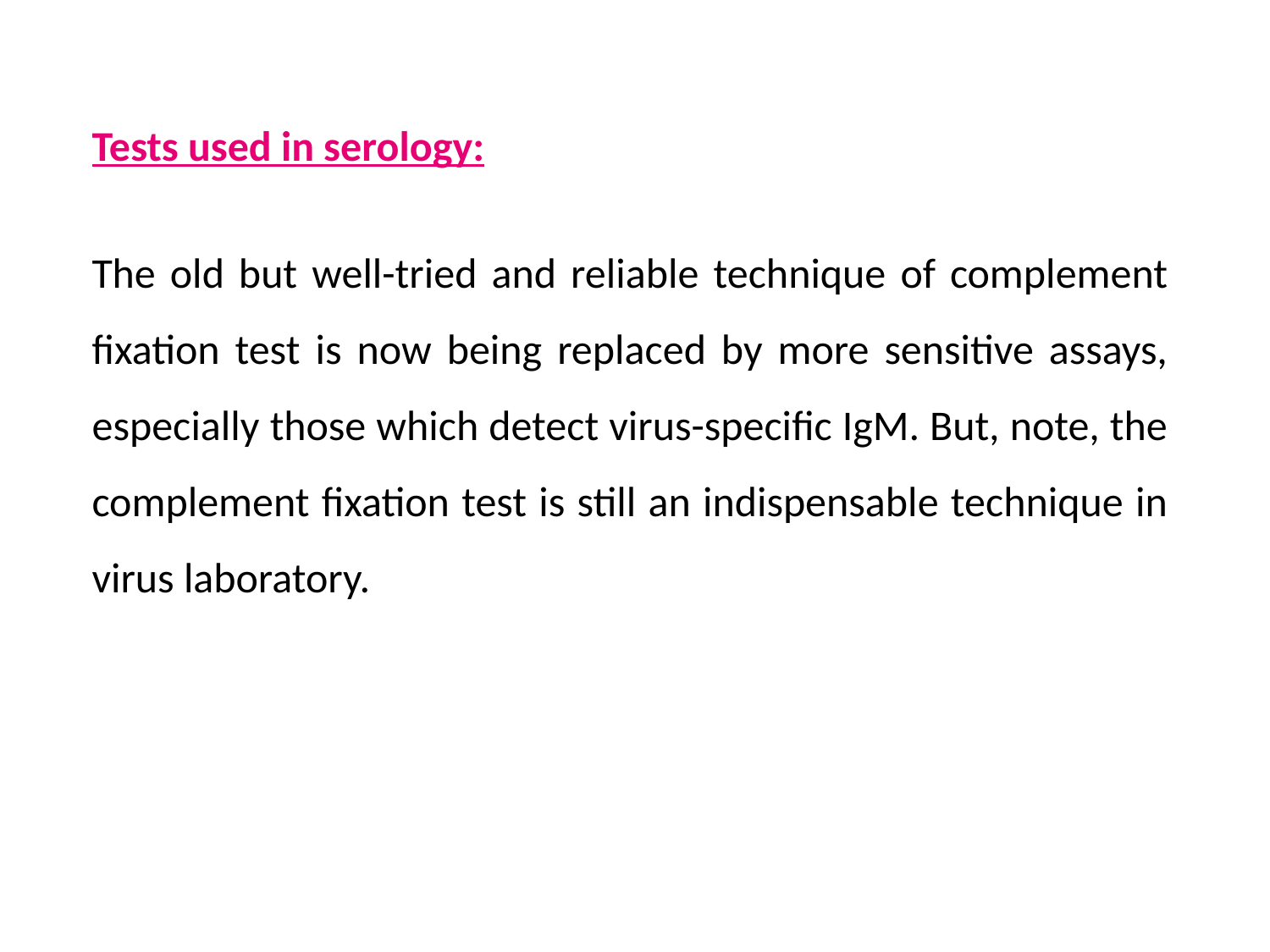

Tests used in serology:

The old but well-tried and reliable technique of complement fixation test is now being replaced by more sensitive assays, especially those which detect virus-specific IgM. But, note, the complement fixation test is still an indispensable technique in virus laboratory.